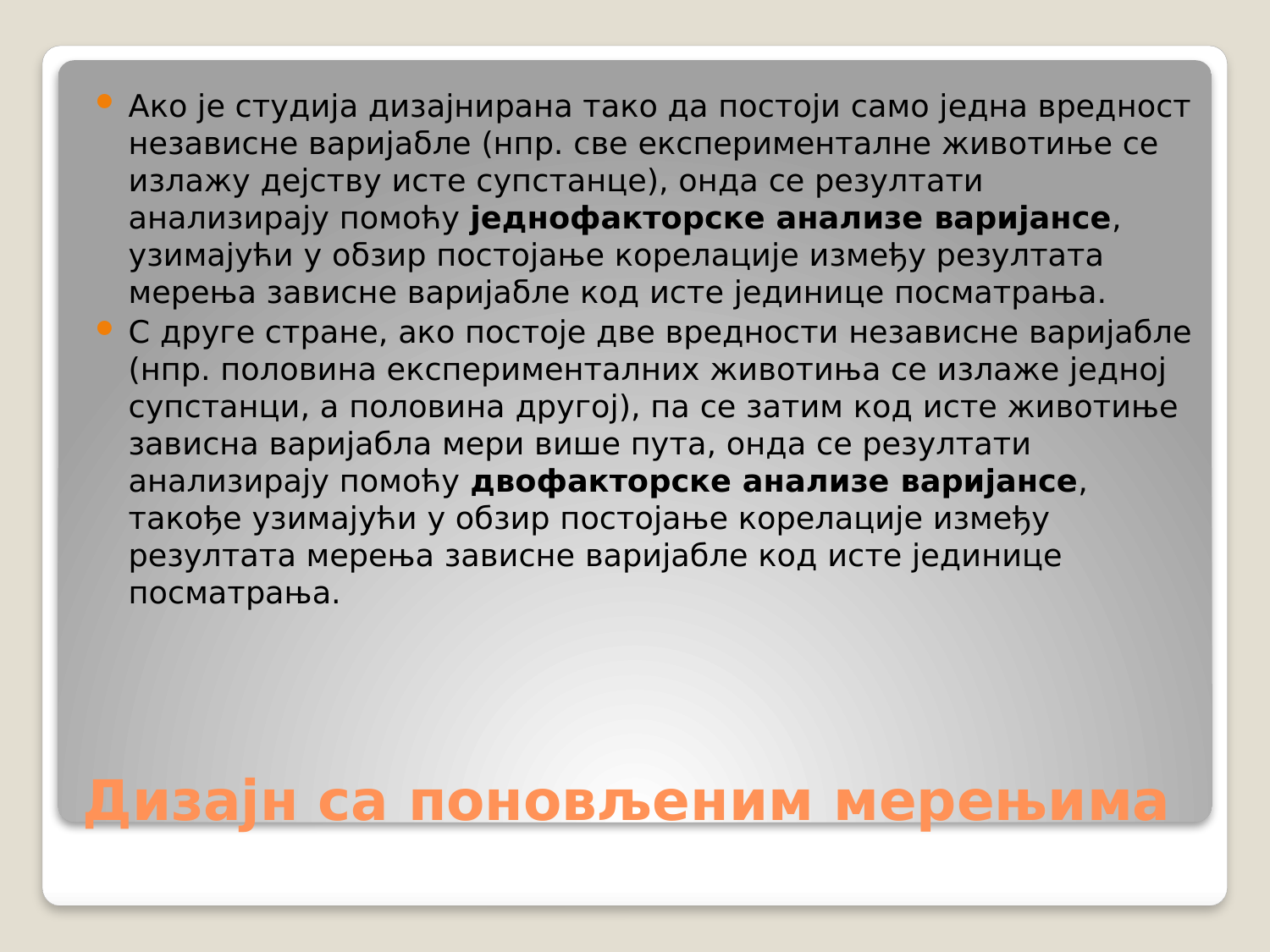

Ако је студија дизајнирана тако да постоји само једна вредност независне варијабле (нпр. све експерименталне животиње се излажу дејству исте супстанце), онда се резултати анализирају помоћу једнофакторске анализе варијансе, узимајући у обзир постојање корелације између резултата мерења зависне варијабле код исте јединице посматрања.
С друге стране, ако постоје две вредности независне варијабле (нпр. половина експерименталних животиња се излаже једној супстанци, а половина другој), па се затим код исте животиње зависна варијабла мери више пута, онда се резултати анализирају помоћу двофакторске анализе варијансе, такође узимајући у обзир постојање корелације између резултата мерења зависне варијабле код исте јединице посматрања.

# Дизајн са поновљеним мерењима